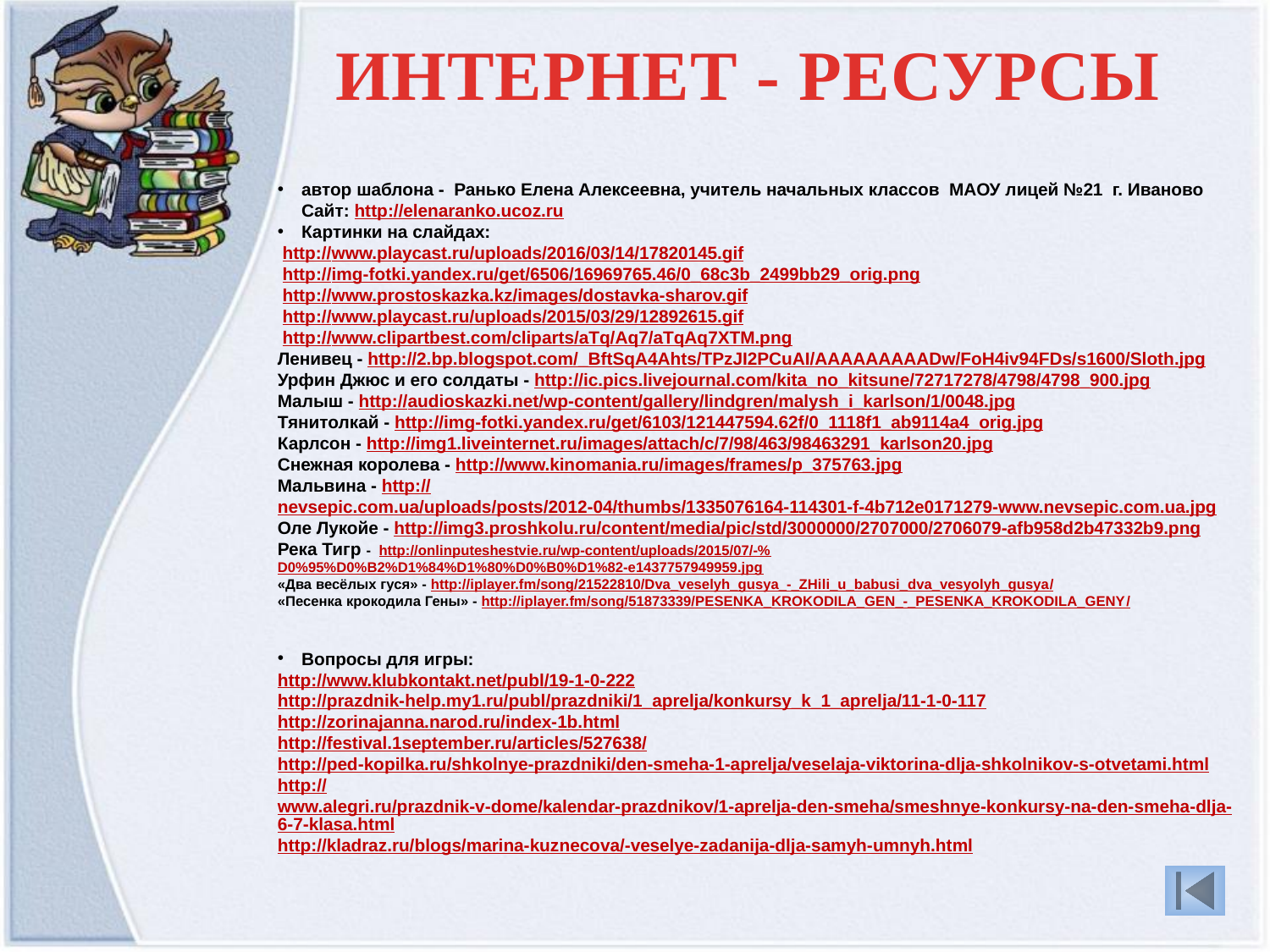

ИНТЕРНЕТ - РЕСУРСЫ

автор шаблона -  Ранько Елена Алексеевна, учитель начальных классов  МАОУ лицей №21  г. Иваново   Сайт: http://elenaranko.ucoz.ru
Картинки на слайдах:
 http://www.playcast.ru/uploads/2016/03/14/17820145.gif
 http://img-fotki.yandex.ru/get/6506/16969765.46/0_68c3b_2499bb29_orig.png
 http://www.prostoskazka.kz/images/dostavka-sharov.gif
 http://www.playcast.ru/uploads/2015/03/29/12892615.gif
 http://www.clipartbest.com/cliparts/aTq/Aq7/aTqAq7XTM.png
Ленивец - http://2.bp.blogspot.com/_BftSqA4Ahts/TPzJI2PCuAI/AAAAAAAAADw/FoH4iv94FDs/s1600/Sloth.jpg
Урфин Джюс и его солдаты - http://ic.pics.livejournal.com/kita_no_kitsune/72717278/4798/4798_900.jpg
Малыш - http://audioskazki.net/wp-content/gallery/lindgren/malysh_i_karlson/1/0048.jpg
Тянитолкай - http://img-fotki.yandex.ru/get/6103/121447594.62f/0_1118f1_ab9114a4_orig.jpg
Карлсон - http://img1.liveinternet.ru/images/attach/c/7/98/463/98463291_karlson20.jpg
Снежная королева - http://www.kinomania.ru/images/frames/p_375763.jpg
Мальвина - http://nevsepic.com.ua/uploads/posts/2012-04/thumbs/1335076164-114301-f-4b712e0171279-www.nevsepic.com.ua.jpg
Оле Лукойе - http://img3.proshkolu.ru/content/media/pic/std/3000000/2707000/2706079-afb958d2b47332b9.png
Река Тигр -  http://onlinputeshestvie.ru/wp-content/uploads/2015/07/-%D0%95%D0%B2%D1%84%D1%80%D0%B0%D1%82-e1437757949959.jpg
«Два весёлых гуся» - http://iplayer.fm/song/21522810/Dva_veselyh_gusya_-_ZHili_u_babusi_dva_vesyolyh_gusya/
«Песенка крокодила Гены» - http://iplayer.fm/song/51873339/PESENKA_KROKODILA_GEN_-_PESENKA_KROKODILA_GENY/

Вопросы для игры:
http://www.klubkontakt.net/publ/19-1-0-222
http://prazdnik-help.my1.ru/publ/prazdniki/1_aprelja/konkursy_k_1_aprelja/11-1-0-117
http://zorinajanna.narod.ru/index-1b.html
http://festival.1september.ru/articles/527638/
http://ped-kopilka.ru/shkolnye-prazdniki/den-smeha-1-aprelja/veselaja-viktorina-dlja-shkolnikov-s-otvetami.html
http://www.alegri.ru/prazdnik-v-dome/kalendar-prazdnikov/1-aprelja-den-smeha/smeshnye-konkursy-na-den-smeha-dlja-6-7-klasa.html
http://kladraz.ru/blogs/marina-kuznecova/-veselye-zadanija-dlja-samyh-umnyh.html